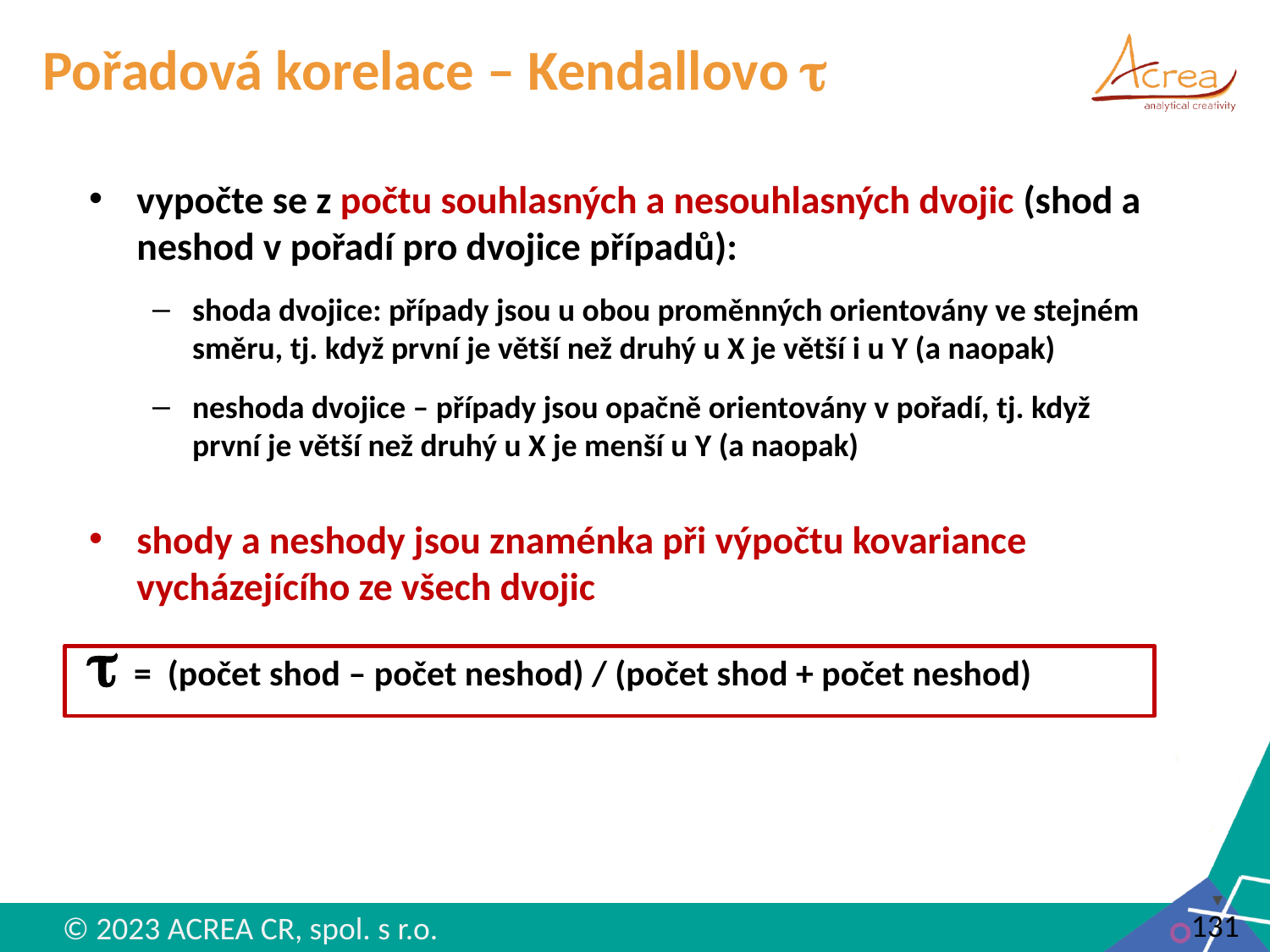

# Pořadová korelace – Kendallovo τ
vypočte se z počtu souhlasných a nesouhlasných dvojic (shod a neshod v pořadí pro dvojice případů):
shoda dvojice: případy jsou u obou proměnných orientovány ve stejném směru, tj. když první je větší než druhý u X je větší i u Y (a naopak)
neshoda dvojice – případy jsou opačně orientovány v pořadí, tj. když první je větší než druhý u X je menší u Y (a naopak)

shody a neshody jsou znaménka při výpočtu kovariance vycházejícího ze všech dvojic
τ =  (počet shod – počet neshod) / (počet shod + počet neshod)

131